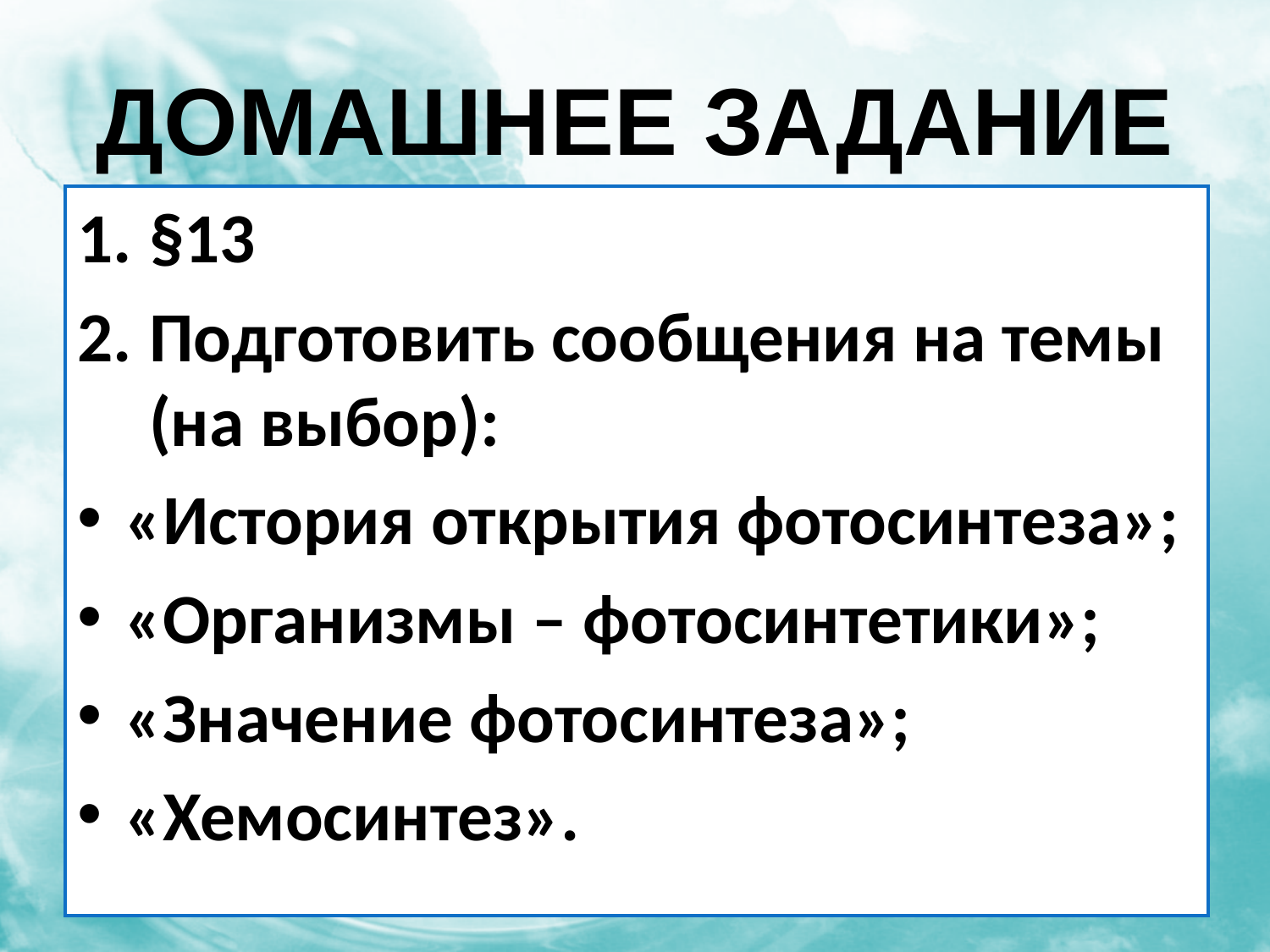

# Домашнее задание
§13
Подготовить сообщения на темы (на выбор):
«История открытия фотосинтеза»;
«Организмы – фотосинтетики»;
«Значение фотосинтеза»;
«Хемосинтез».